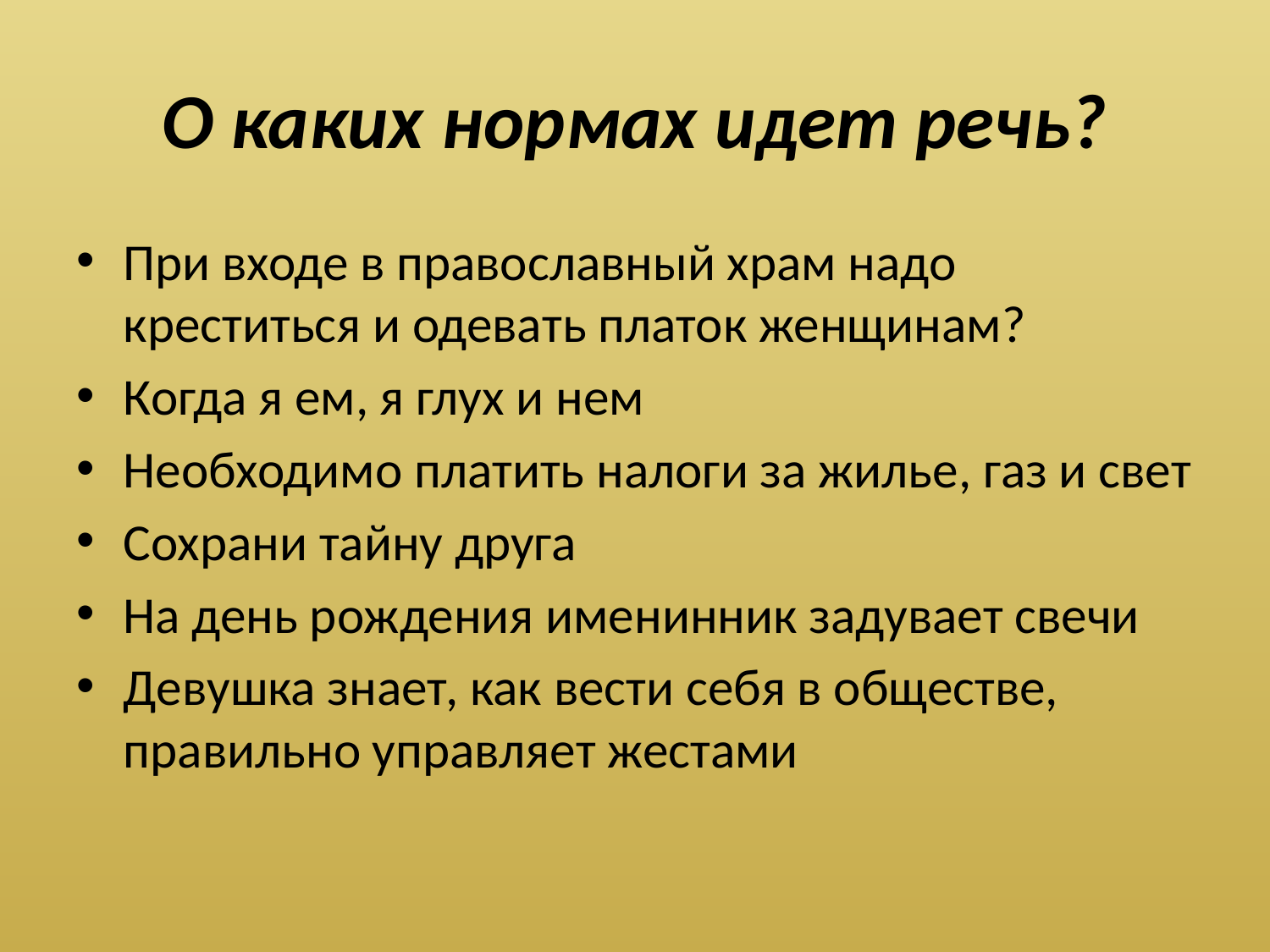

# О каких нормах идет речь?
При входе в православный храм надо креститься и одевать платок женщинам?
Когда я ем, я глух и нем
Необходимо платить налоги за жилье, газ и свет
Сохрани тайну друга
На день рождения именинник задувает свечи
Девушка знает, как вести себя в обществе, правильно управляет жестами